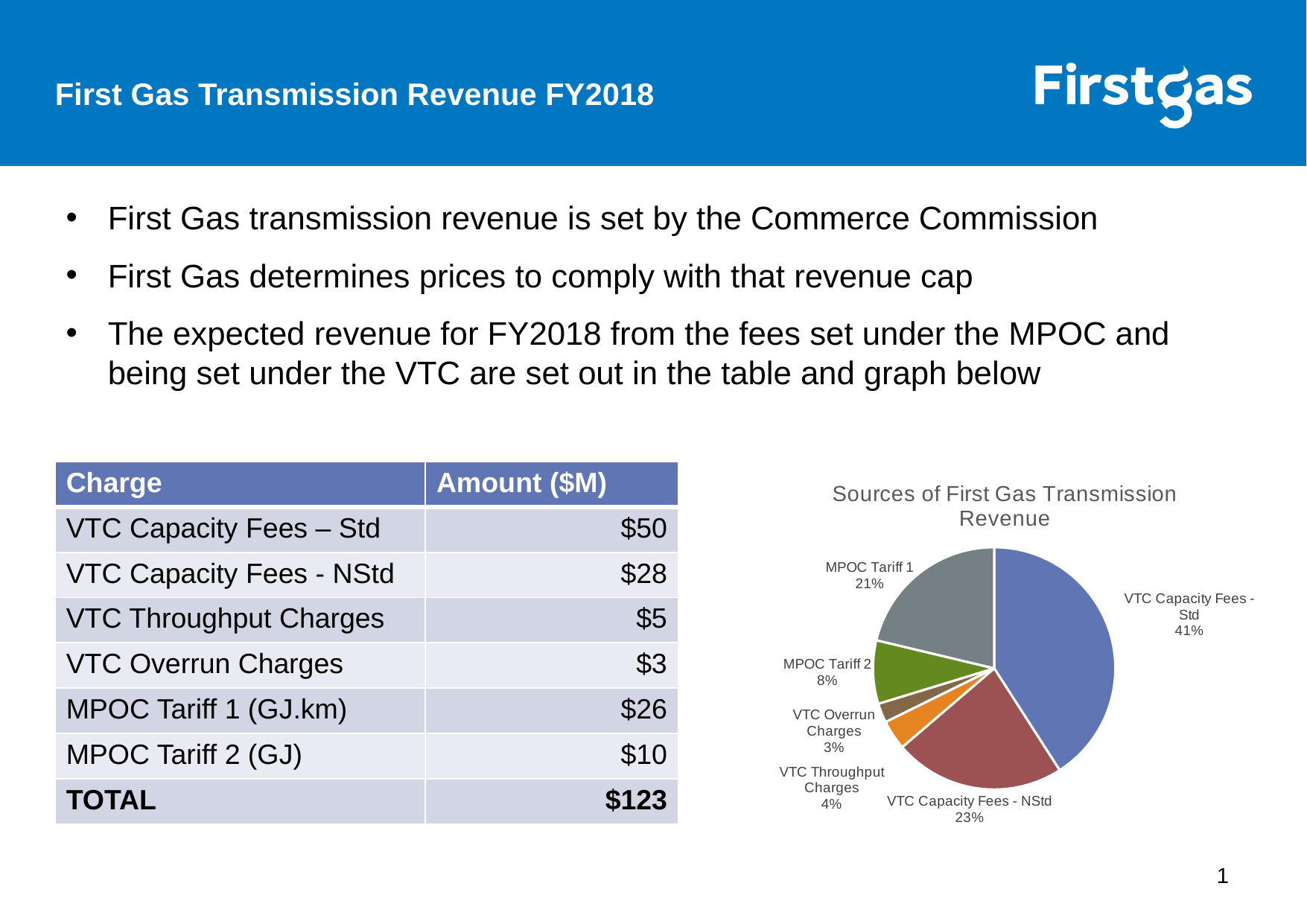

First Gas Transmission Revenue FY2018
First Gas transmission revenue is set by the Commerce Commission

First Gas determines prices to comply with that revenue cap

The expected revenue for FY2018 from the fees set under the MPOC and being set under the VTC are set out in the table and graph below
| Charge | Amount ($M) |
| --- | --- |
| VTC Capacity Fees – Std | $50 |
| VTC Capacity Fees - NStd | $28 |
| VTC Throughput Charges | $5 |
| VTC Overrun Charges | $3 |
| MPOC Tariff 1 (GJ.km) | $26 |
| MPOC Tariff 2 (GJ) | $10 |
| TOTAL | $123 |

### Chart: Sources of First Gas Transmission Revenue

| Category |  |
|---|---|
| Capacity Reservation Fees - Standard | 50285.0 |
| Capacity Reservation Fees - Non-standard | 28040.0 |
| Throughput Charges | 4882.0 |
| Overrun Charges | 3168.0 |
| Maui Variable Charges | 10401.0 |
| Maui Distance Charges | 26142.0 |
1